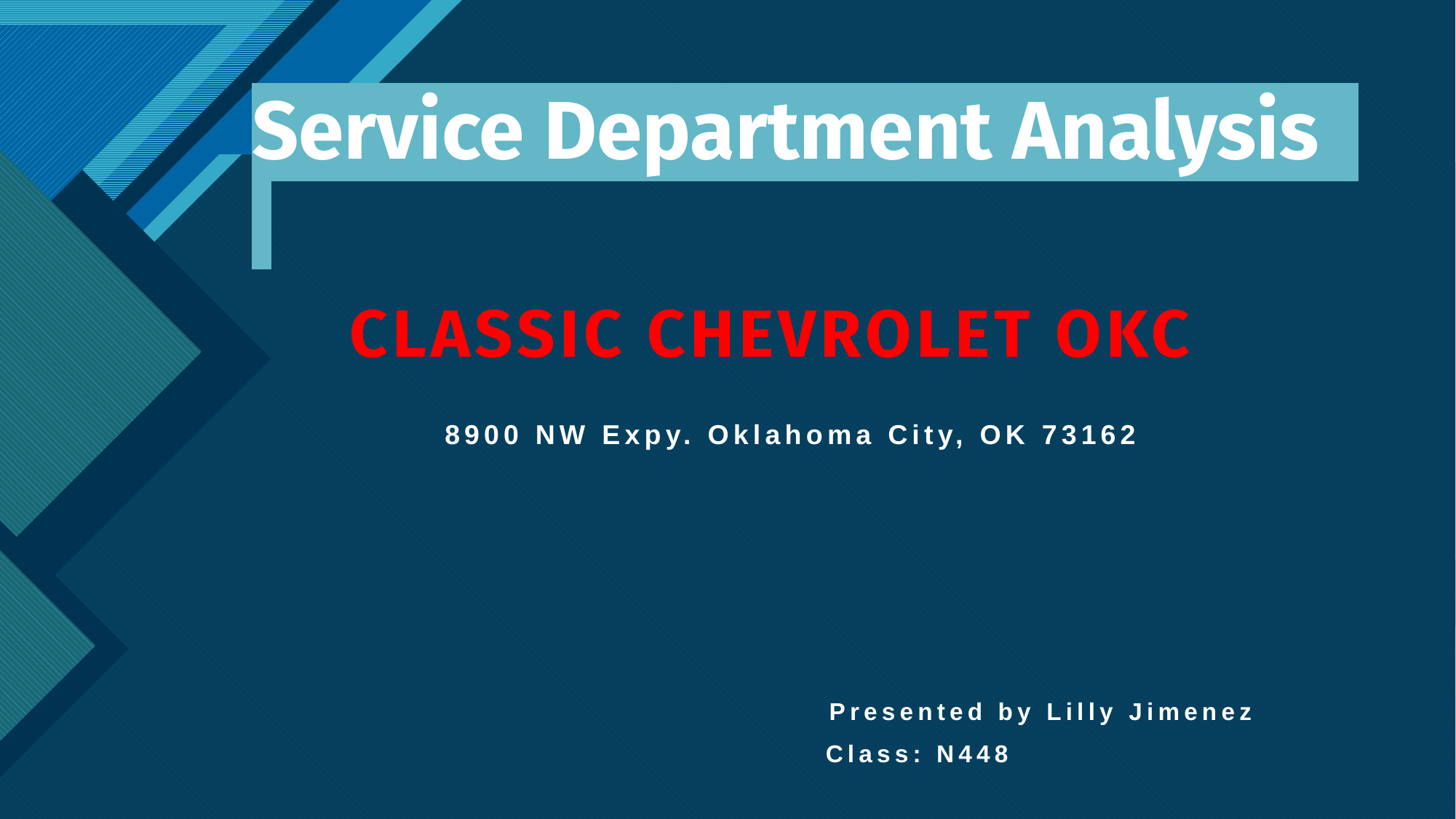

# Service Department Analysis
 CLASSIC CHEVROLET OKC
     8900 NW Expy. Oklahoma City, OK 73162

                                         Presented by Lilly Jimenez
                                            Class: N448